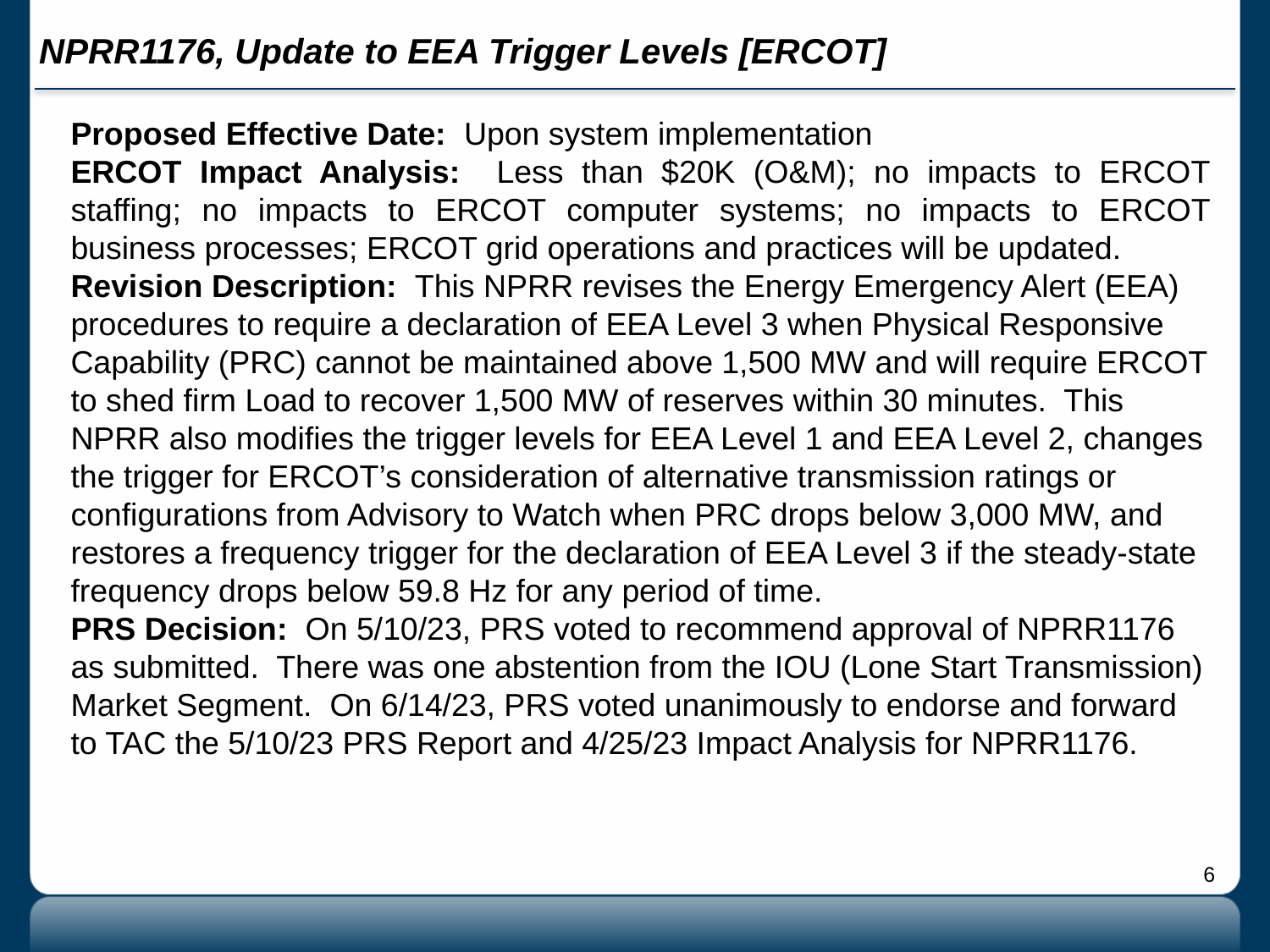

# NPRR1176, Update to EEA Trigger Levels [ERCOT]
Proposed Effective Date:  Upon system implementation
ERCOT Impact Analysis:  Less than $20K (O&M); no impacts to ERCOT staffing; no impacts to ERCOT computer systems; no impacts to ERCOT business processes; ERCOT grid operations and practices will be updated.
Revision Description:  This NPRR revises the Energy Emergency Alert (EEA) procedures to require a declaration of EEA Level 3 when Physical Responsive Capability (PRC) cannot be maintained above 1,500 MW and will require ERCOT to shed firm Load to recover 1,500 MW of reserves within 30 minutes.  This NPRR also modifies the trigger levels for EEA Level 1 and EEA Level 2, changes the trigger for ERCOT’s consideration of alternative transmission ratings or configurations from Advisory to Watch when PRC drops below 3,000 MW, and restores a frequency trigger for the declaration of EEA Level 3 if the steady-state frequency drops below 59.8 Hz for any period of time.
PRS Decision:  On 5/10/23, PRS voted to recommend approval of NPRR1176 as submitted.  There was one abstention from the IOU (Lone Start Transmission) Market Segment.  On 6/14/23, PRS voted unanimously to endorse and forward to TAC the 5/10/23 PRS Report and 4/25/23 Impact Analysis for NPRR1176.